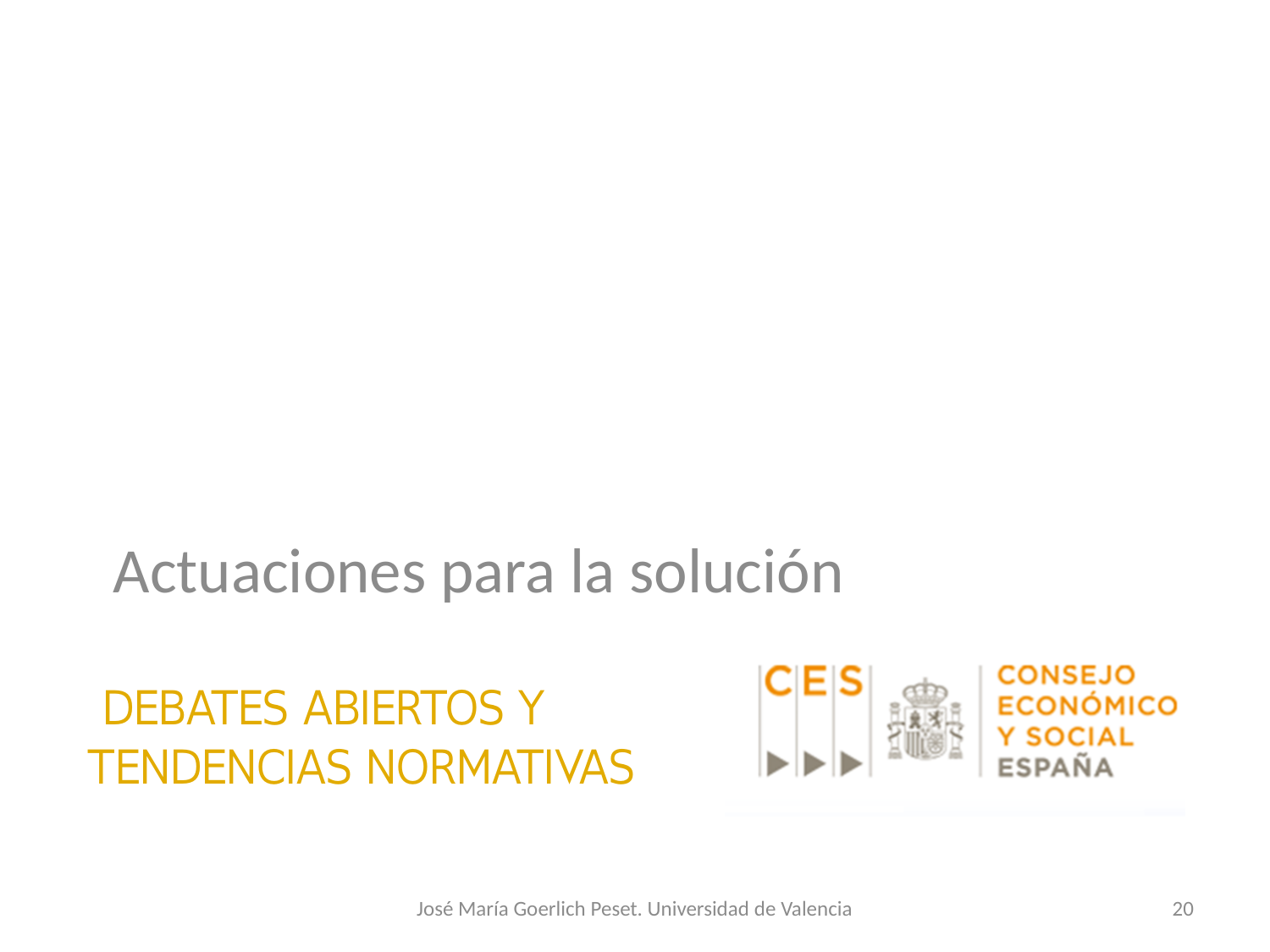

Actuaciones para la solución
# debates abiertos y Tendencias normativas
José María Goerlich Peset. Universidad de Valencia
20